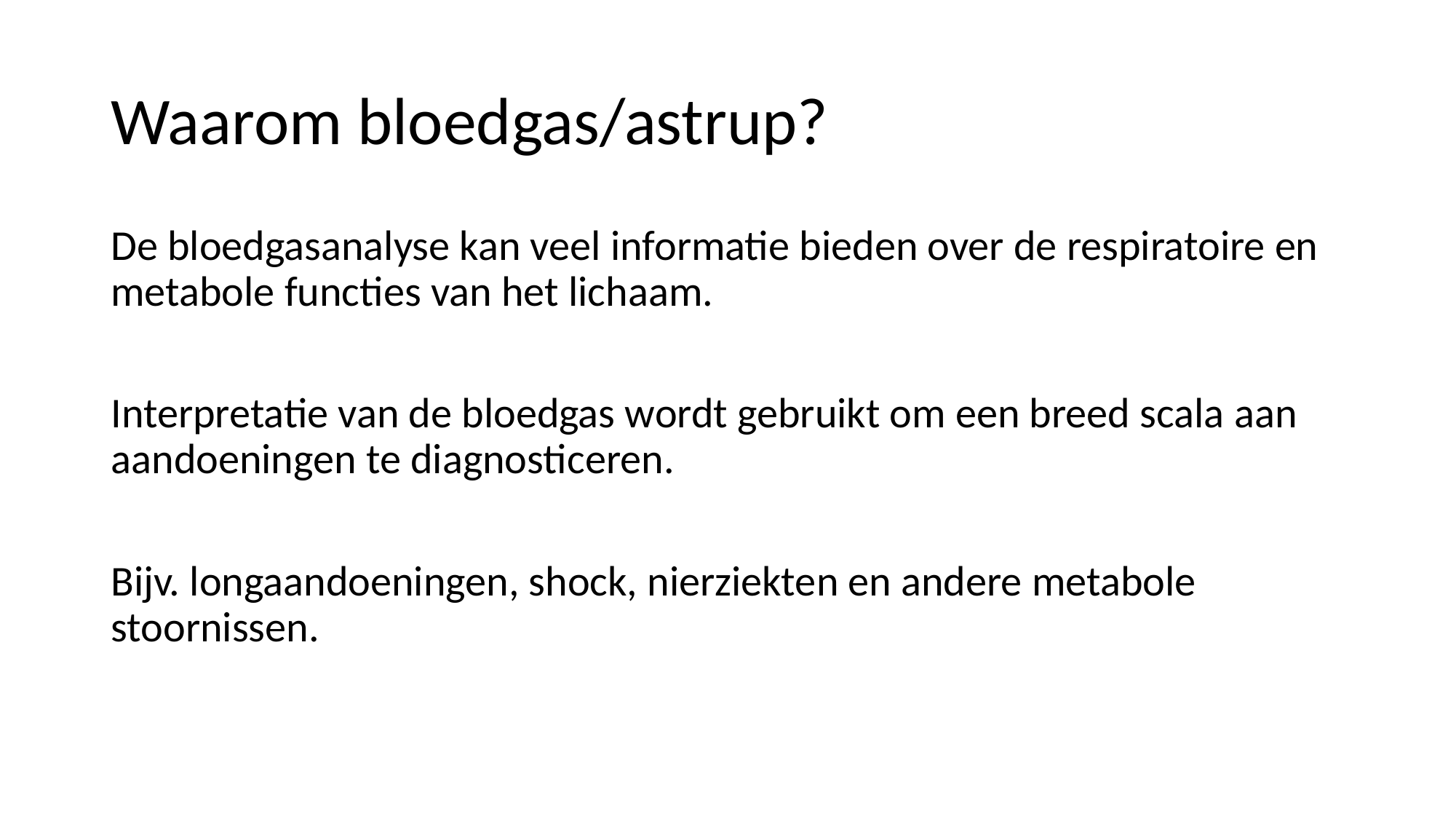

# Waarom bloedgas/astrup?
De bloedgasanalyse kan veel informatie bieden over de respiratoire en metabole functies van het lichaam.

Interpretatie van de bloedgas wordt gebruikt om een breed scala aan aandoeningen te diagnosticeren.

Bijv. longaandoeningen, shock, nierziekten en andere metabole stoornissen.